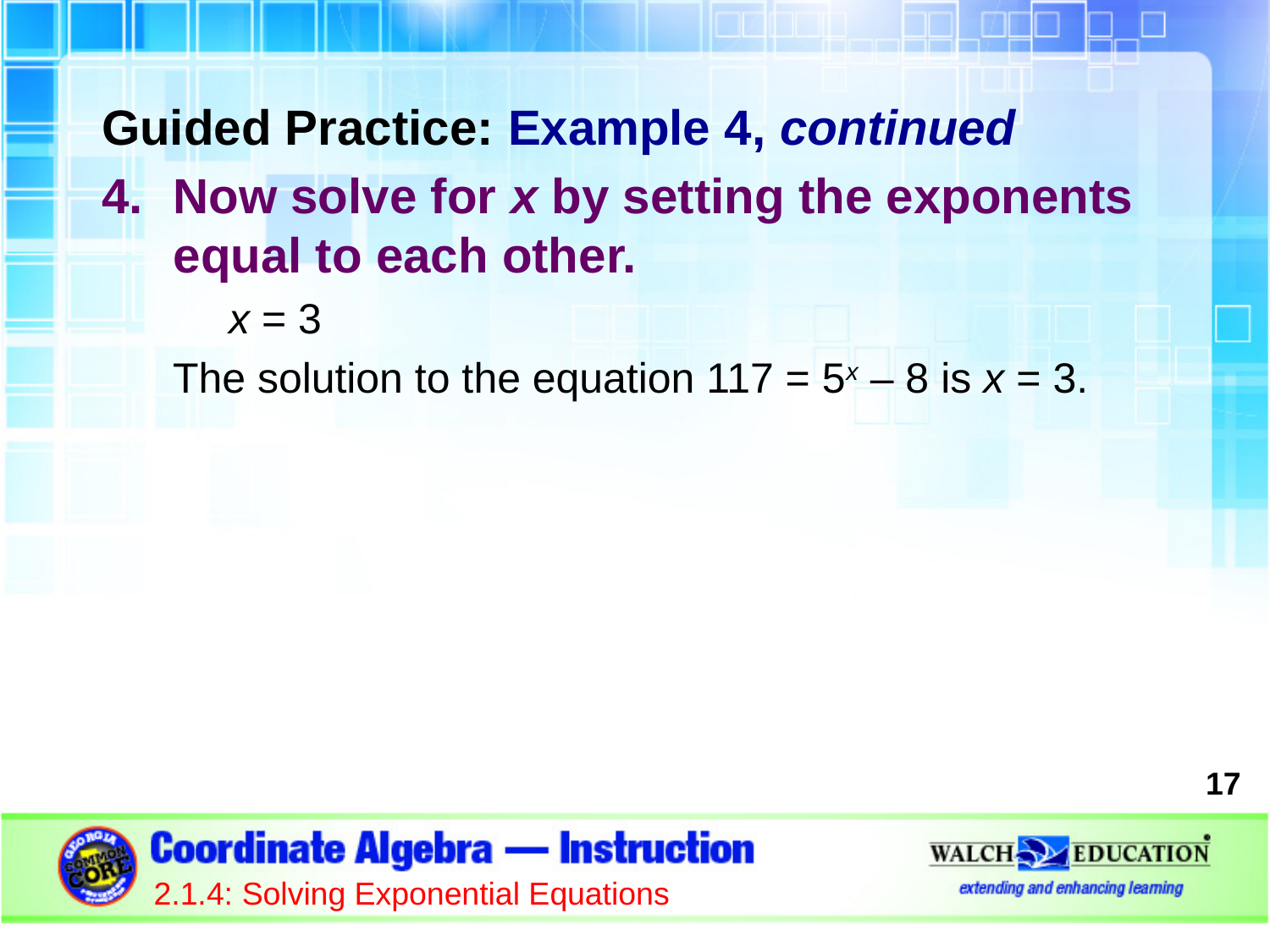

Guided Practice: Example 4, continued
Now solve for x by setting the exponents equal to each other.
x = 3
The solution to the equation 117 = 5x – 8 is x = 3.
17
2.1.4: Solving Exponential Equations